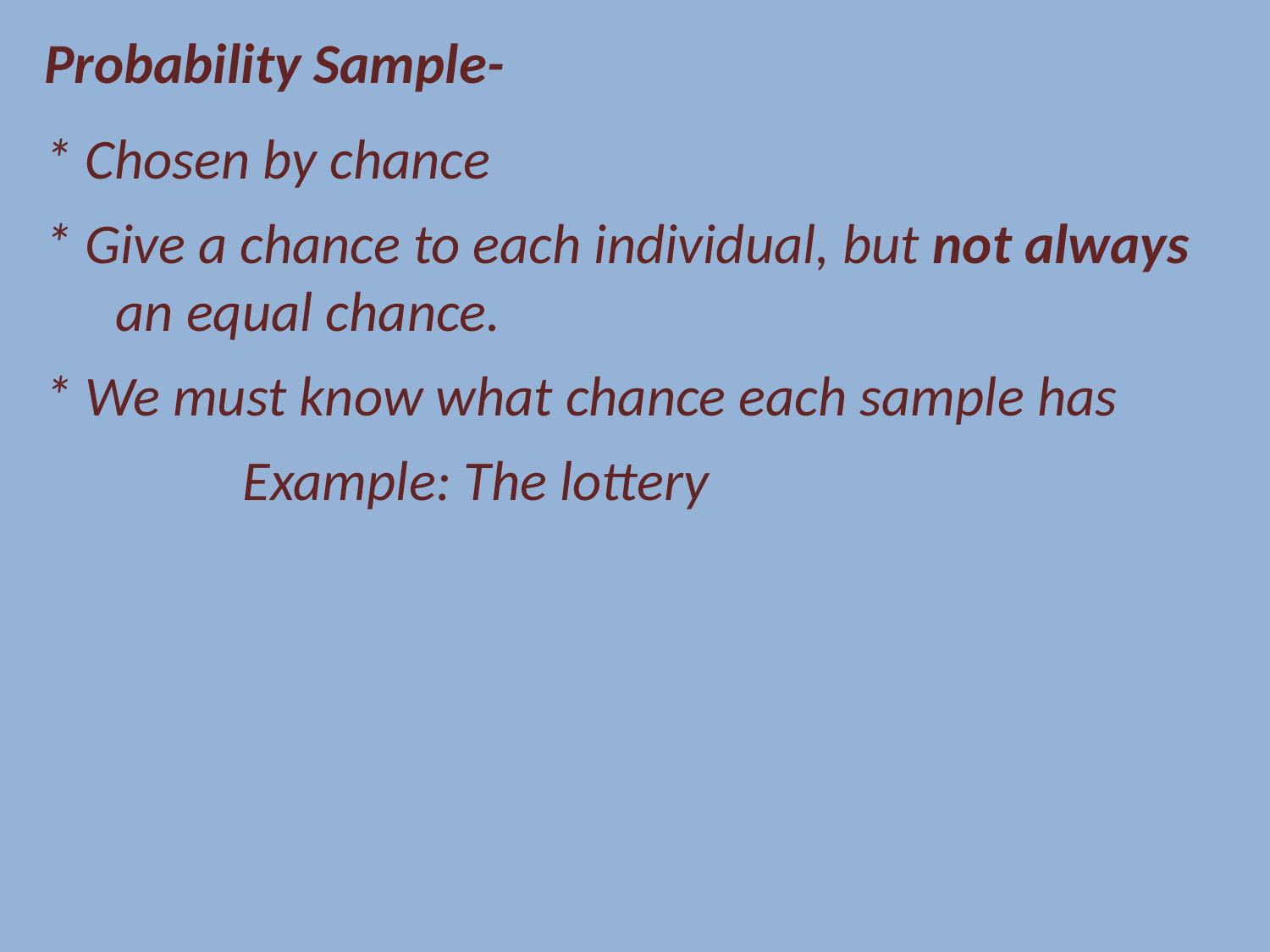

Probability Sample-
* Chosen by chance
* Give a chance to each individual, but not always an equal chance.
* We must know what chance each sample has
		Example: The lottery